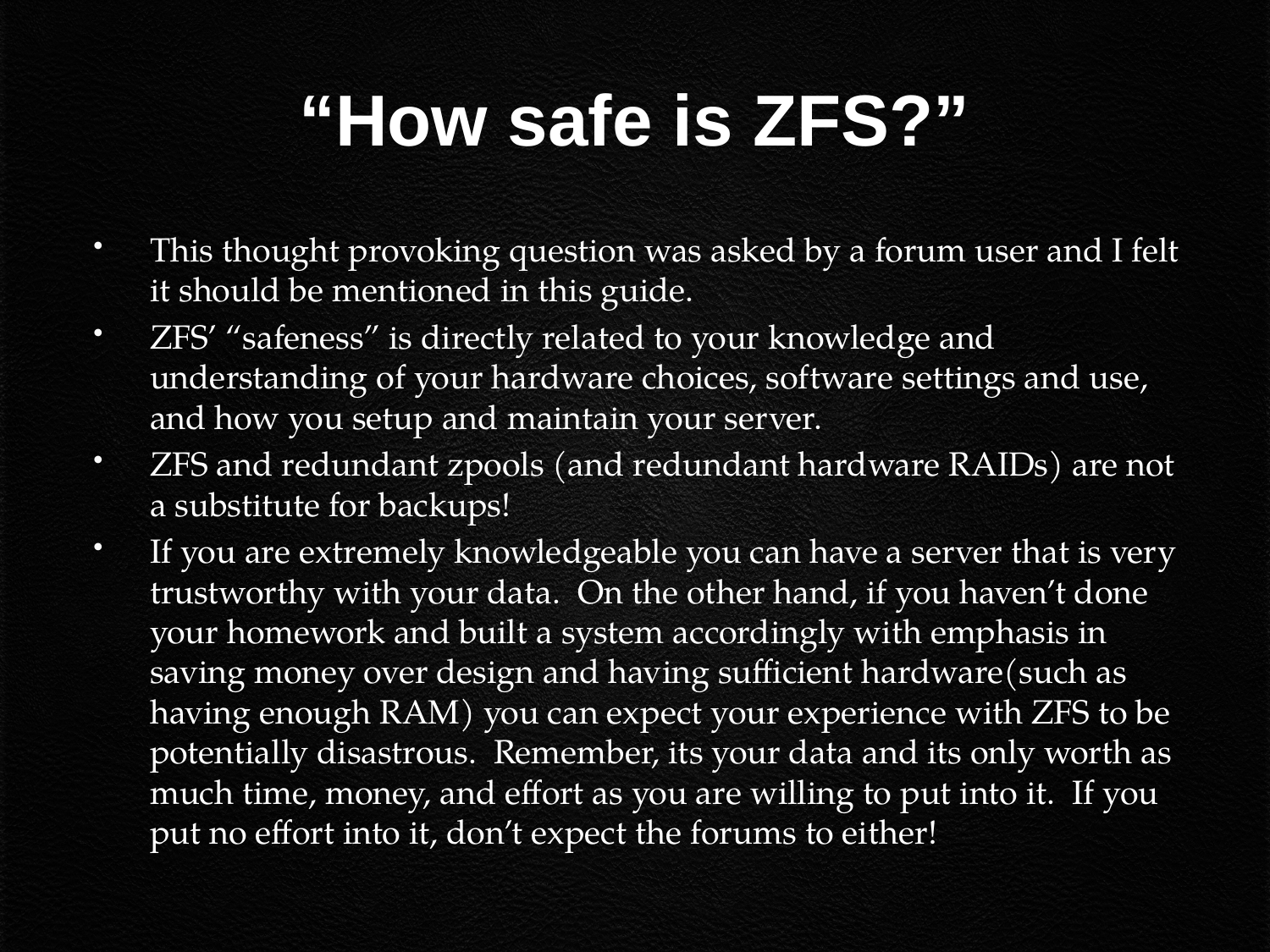

# “How safe is ZFS?”
This thought provoking question was asked by a forum user and I felt it should be mentioned in this guide.
ZFS’ “safeness” is directly related to your knowledge and understanding of your hardware choices, software settings and use, and how you setup and maintain your server.
ZFS and redundant zpools (and redundant hardware RAIDs) are not a substitute for backups!
If you are extremely knowledgeable you can have a server that is very trustworthy with your data.  On the other hand, if you haven’t done your homework and built a system accordingly with emphasis in saving money over design and having sufficient hardware(such as having enough RAM) you can expect your experience with ZFS to be potentially disastrous.  Remember, its your data and its only worth as much time, money, and effort as you are willing to put into it.  If you put no effort into it, don’t expect the forums to either!